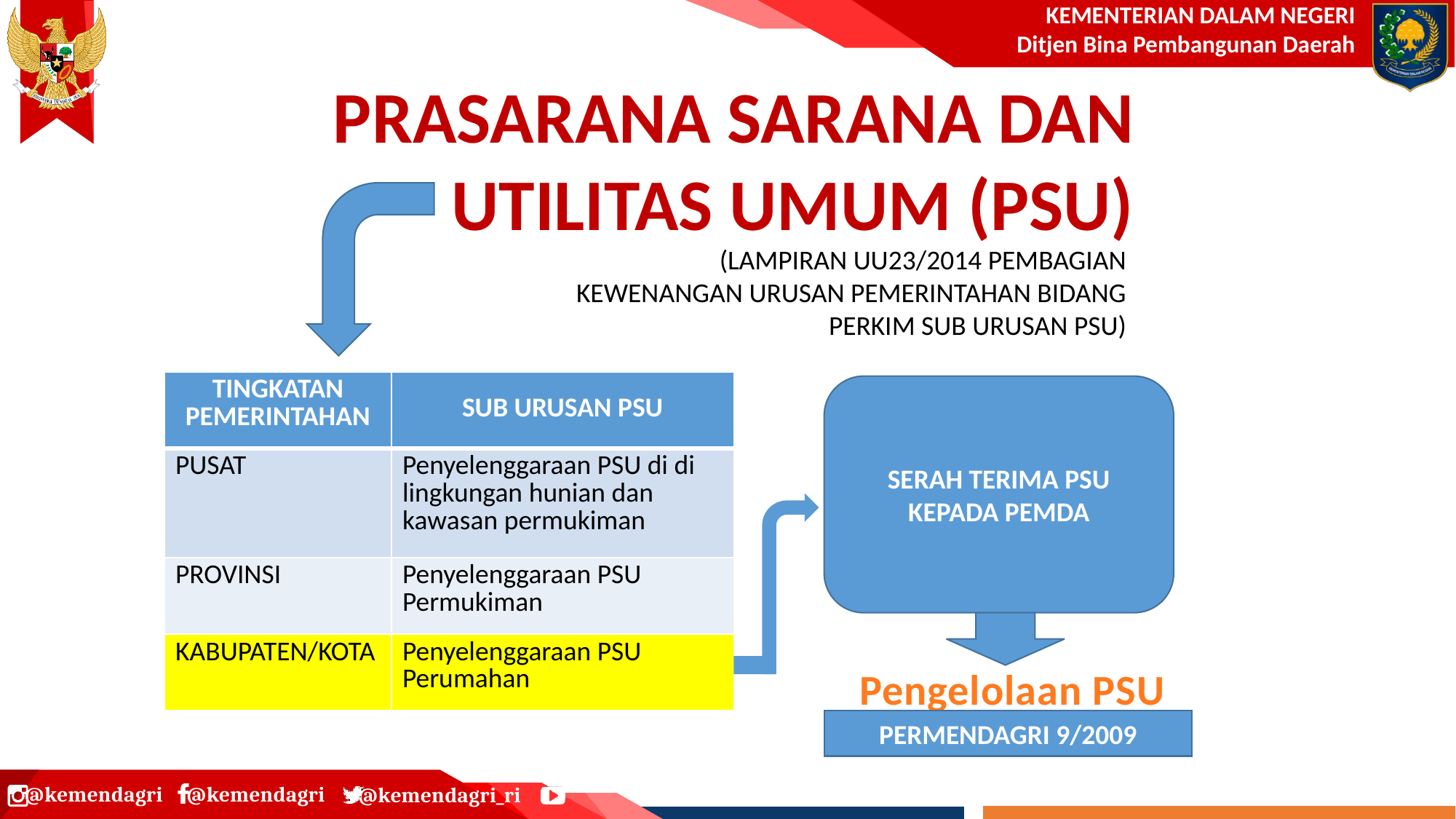

PRASARANA SARANA DAN
UTILITAS UMUM (PSU)

(LAMPIRAN UU23/2014 PEMBAGIAN KEWENANGAN URUSAN PEMERINTAHAN BIDANG PERKIM SUB URUSAN PSU)
| TINGKATAN PEMERINTAHAN | SUB URUSAN PSU |
| --- | --- |
| PUSAT | Penyelenggaraan PSU di di lingkungan hunian dan kawasan permukiman |
| PROVINSI | Penyelenggaraan PSU Permukiman |
| KABUPATEN/KOTA | Penyelenggaraan PSU Perumahan |
SERAH TERIMA PSU KEPADA PEMDA

Pengelolaan PSU
PERMENDAGRI 9/2009